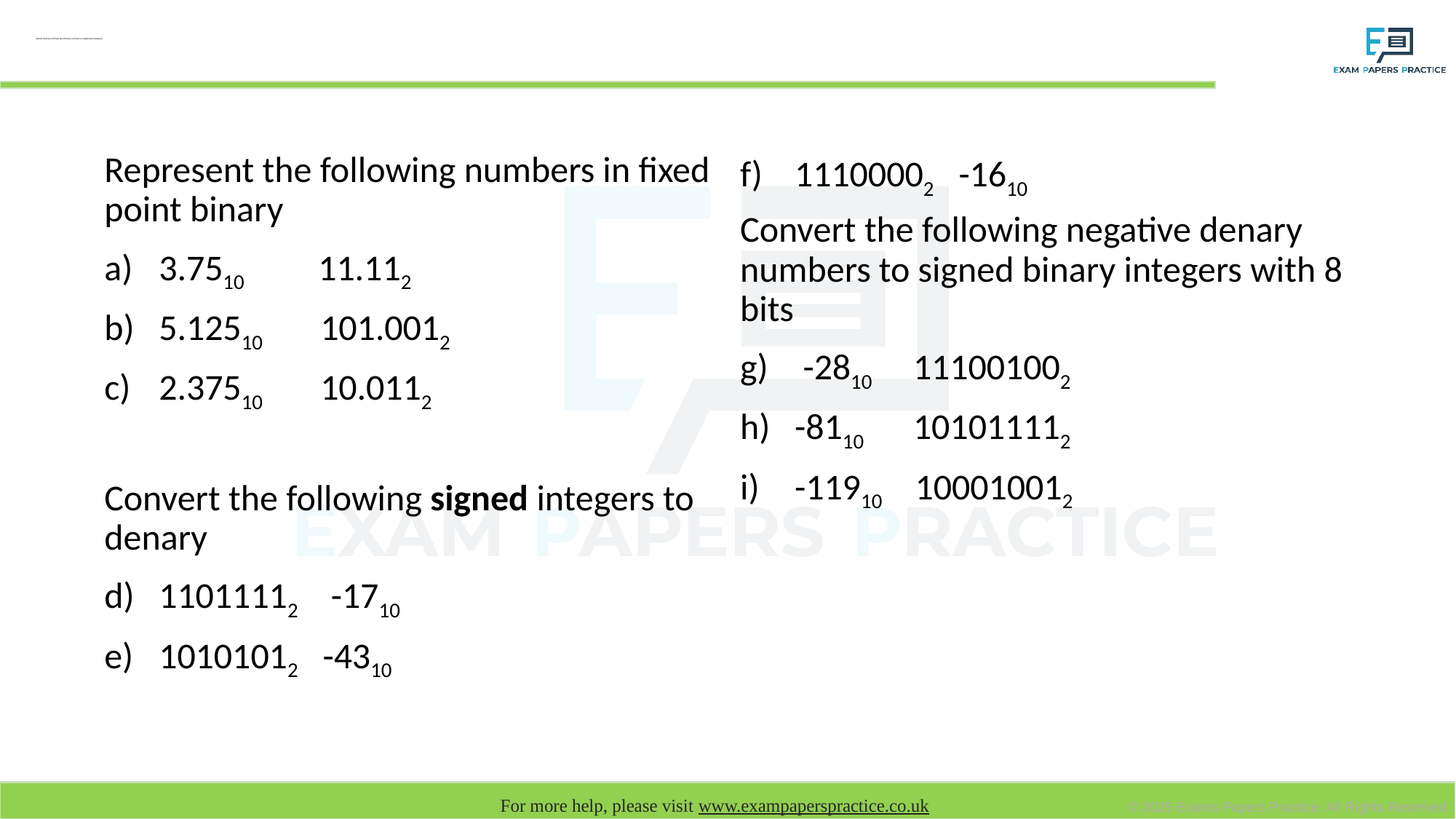

# Starter: Revision of fixed point binary and two’s complement (answers)
Represent the following numbers in fixed point binary
3.7510         11.112
5.12510       101.0012
2.37510       10.0112

Convert the following signed integers to denary
11011112    -1710
10101012   -4310
11100002   -1610
Convert the following negative denary numbers to signed binary integers with 8 bits
 -2810     111001002
-8110      101011112
-11910    100010012